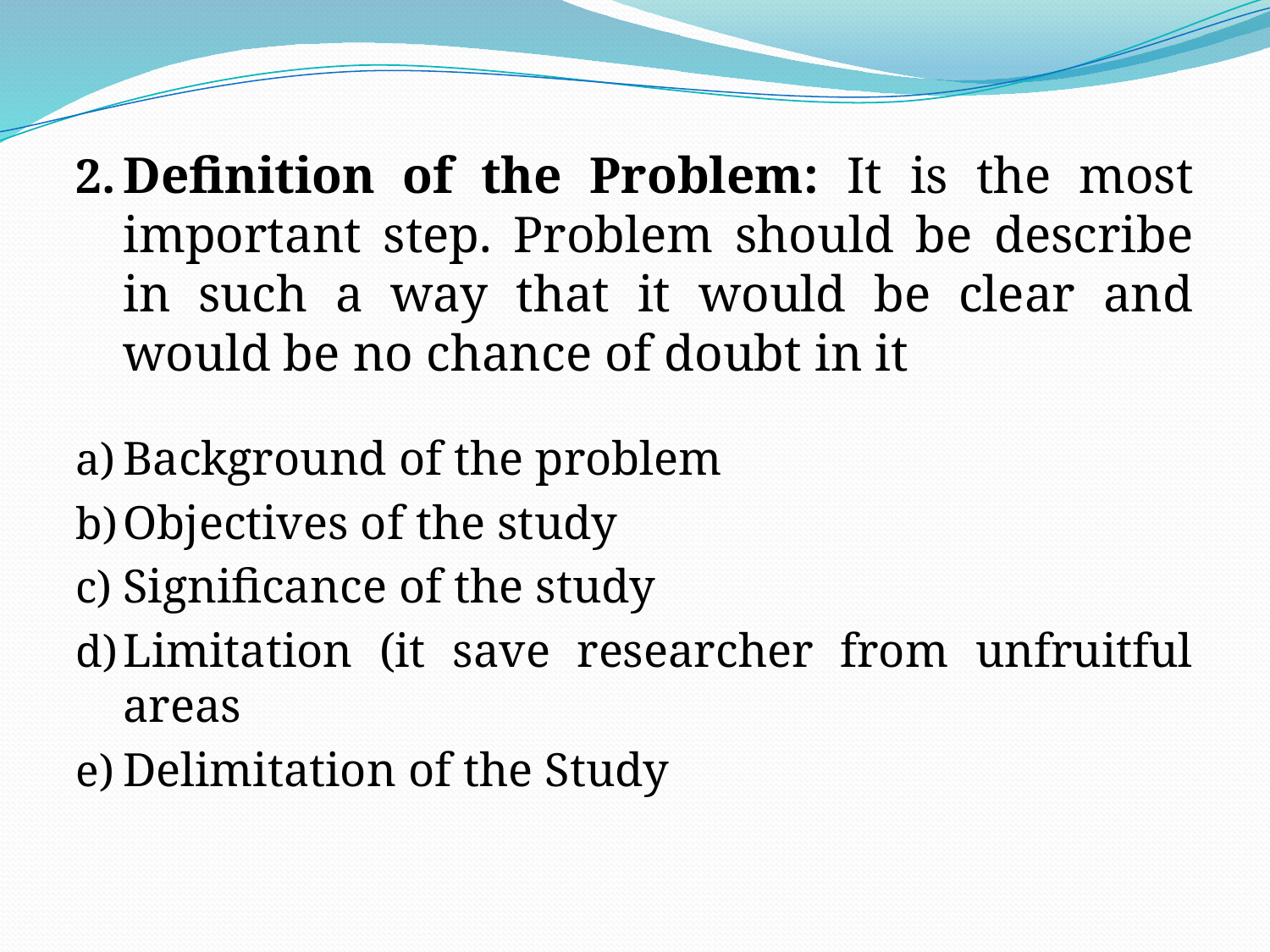

Definition of the Problem: It is the most important step. Problem should be describe in such a way that it would be clear and would be no chance of doubt in it

Background of the problem
Objectives of the study
Significance of the study
Limitation (it save researcher from unfruitful areas
Delimitation of the Study